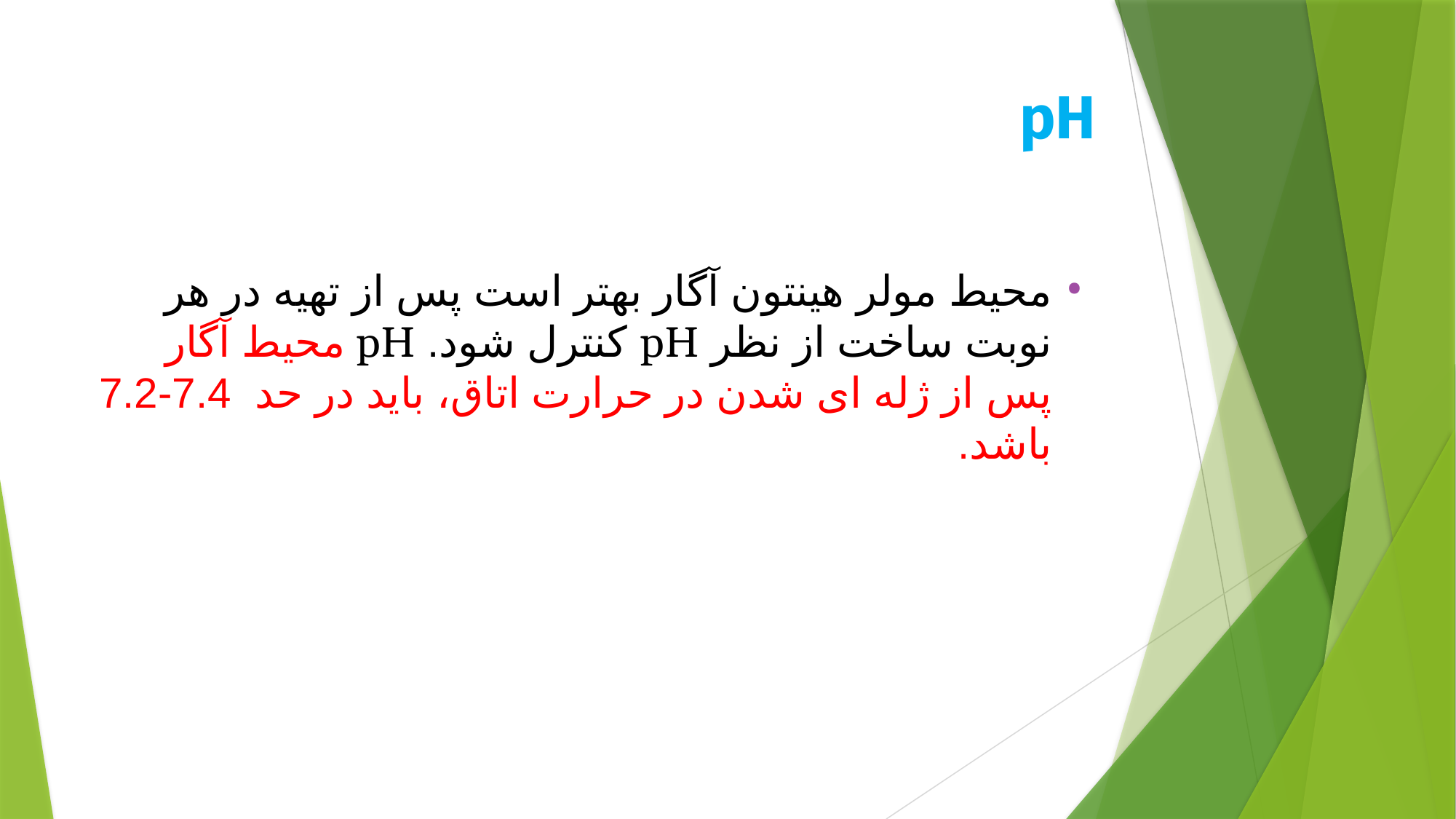

# pH
محيط مولر هينتون آگار بهتر است پس از تهيه در هر نوبت ساخت از نظر pH کنترل شود. pH محيط آگار پس از ژله ای شدن در حرارت اتاق، بايد در حد  7.4-7.2 باشد.